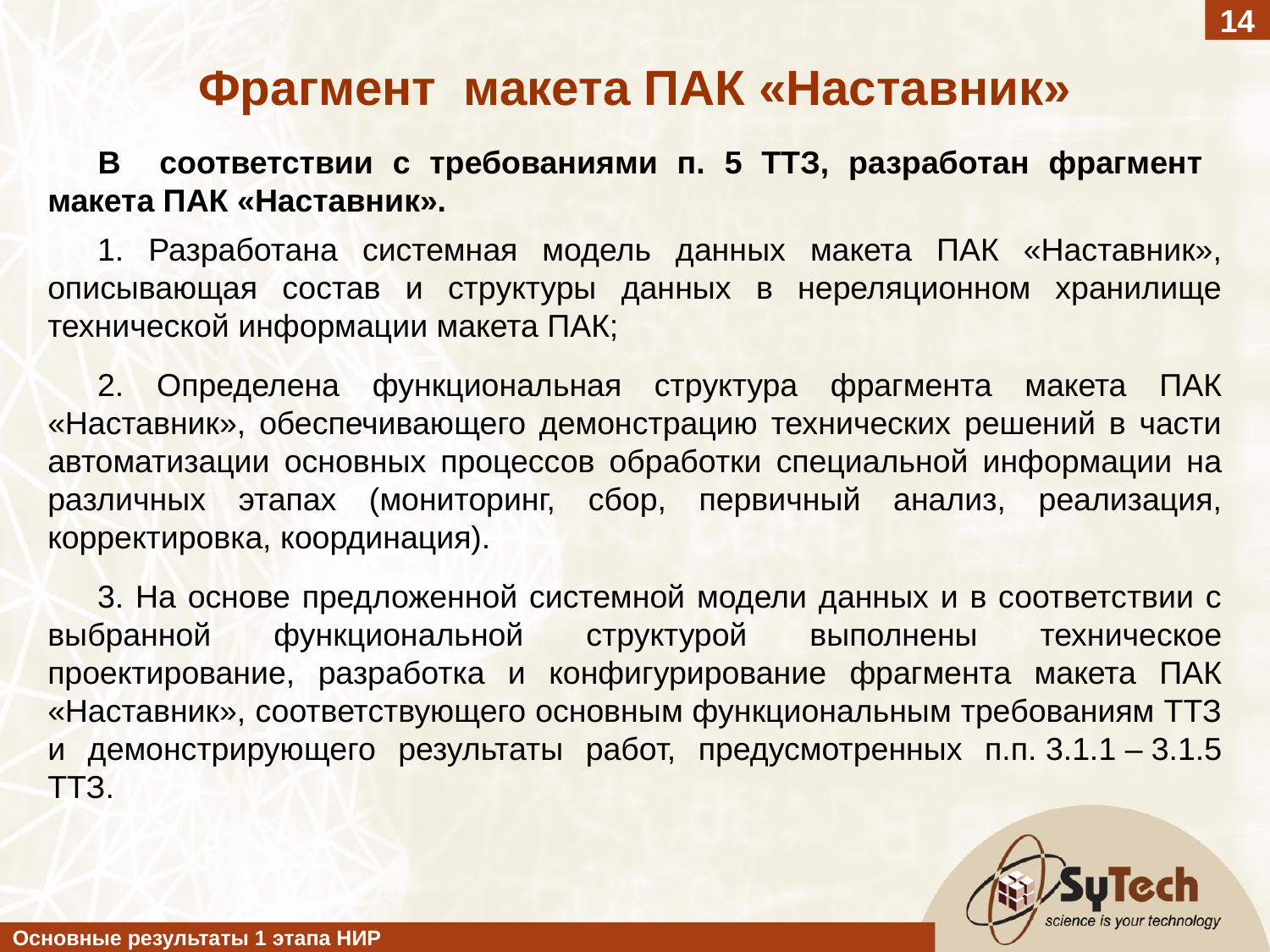

14
Фрагмент  макета ПАК «Наставник»
В  соответствии с требованиями п. 5 ТТЗ, разработан фрагмент  макета ПАК «Наставник».
1. Разработана системная модель данных макета ПАК «Наставник», описывающая состав и структуры данных в нереляционном хранилище технической информации макета ПАК;
2. Определена функциональная структура фрагмента макета ПАК «Наставник», обеспечивающего демонстрацию технических решений в части автоматизации основных процессов обработки специальной информации на различных этапах (мониторинг, сбор, первичный анализ, реализация, корректировка, координация).
3. На основе предложенной системной модели данных и в соответствии с выбранной функциональной структурой выполнены техническое проектирование, разработка и конфигурирование фрагмента макета ПАК «Наставник», соответствующего основным функциональным требованиям ТТЗ и демонстрирующего результаты работ, предусмотренных п.п. 3.1.1 – 3.1.5 ТТЗ.

Основные результаты 1 этапа НИР